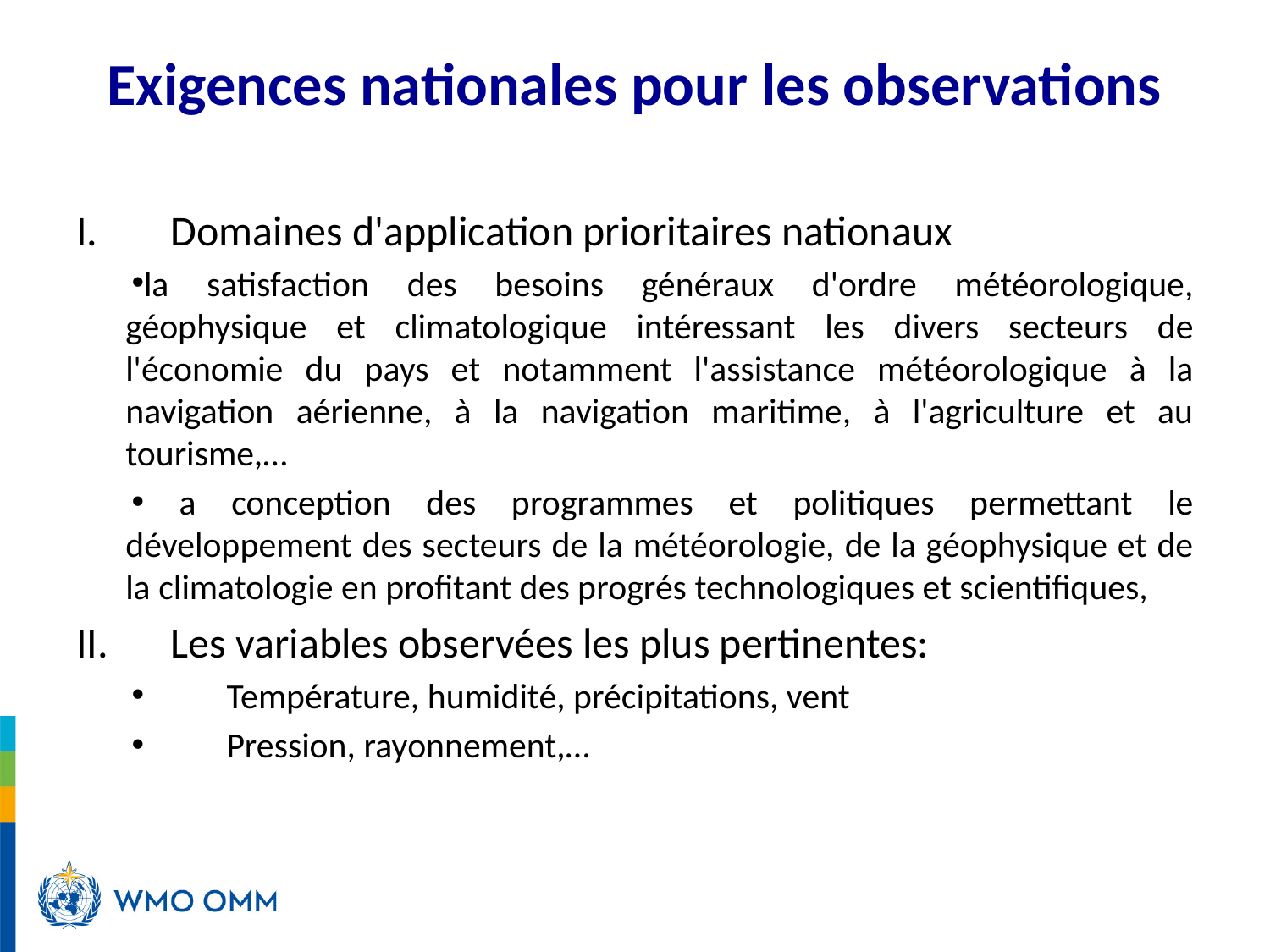

# Exigences nationales pour les observations
Domaines d'application prioritaires nationaux
la satisfaction des besoins généraux d'ordre météorologique, géophysique et climatologique intéressant les divers secteurs de l'économie du pays et notamment l'assistance météorologique à la navigation aérienne, à la navigation maritime, à l'agriculture et au tourisme,…
 a conception des programmes et politiques permettant le développement des secteurs de la météorologie, de la géophysique et de la climatologie en profitant des progrés technologiques et scientifiques,
Les variables observées les plus pertinentes:
Température, humidité, précipitations, vent
Pression, rayonnement,…